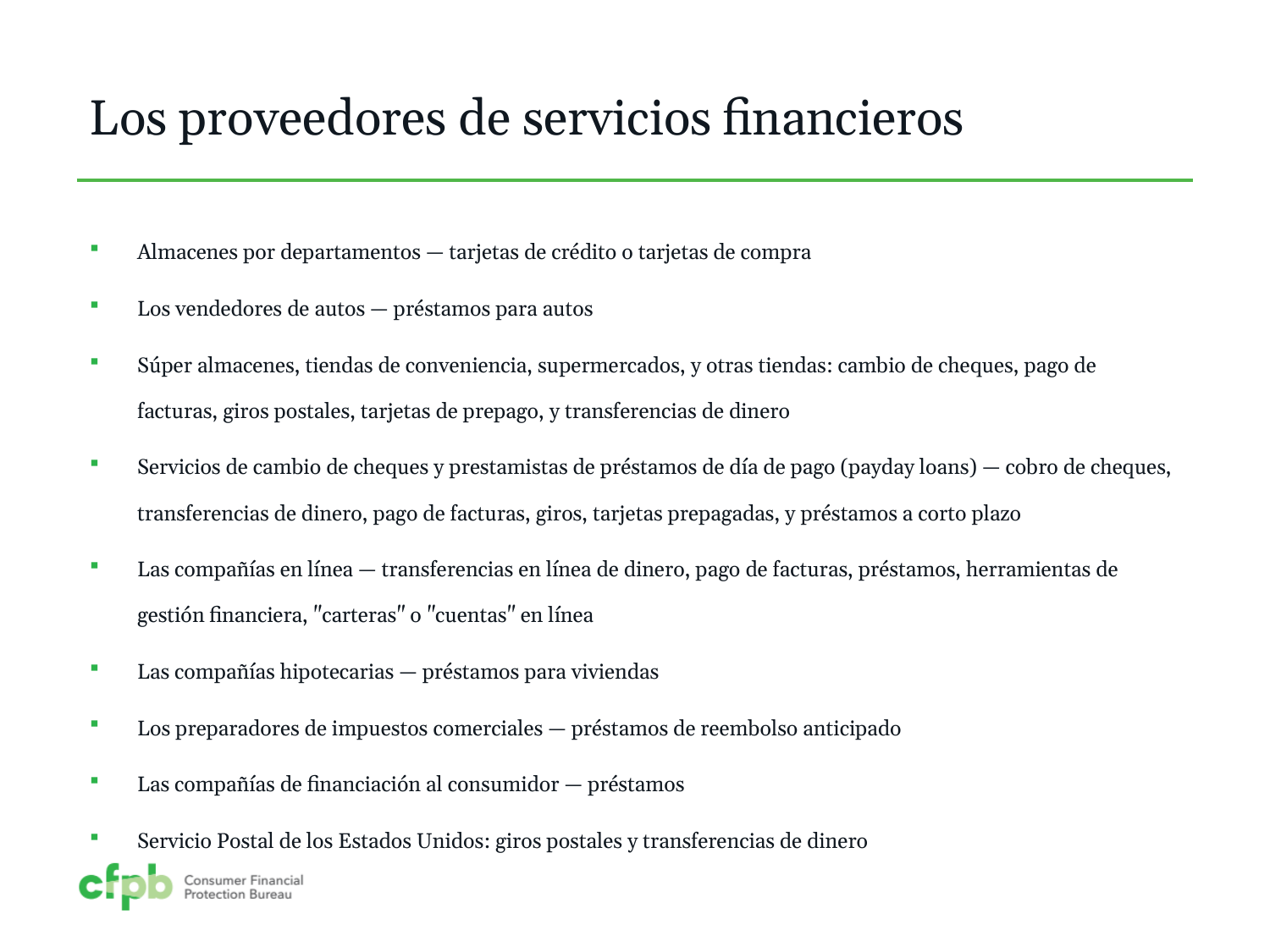

# Los proveedores de servicios financieros
Almacenes por departamentos — tarjetas de crédito o tarjetas de compra
Los vendedores de autos — préstamos para autos
Súper almacenes, tiendas de conveniencia, supermercados, y otras tiendas: cambio de cheques, pago de facturas, giros postales, tarjetas de prepago, y transferencias de dinero
Servicios de cambio de cheques y prestamistas de préstamos de día de pago (payday loans) — cobro de cheques, transferencias de dinero, pago de facturas, giros, tarjetas prepagadas, y préstamos a corto plazo
Las compañías en línea — transferencias en línea de dinero, pago de facturas, préstamos, herramientas de gestión financiera, "carteras" o "cuentas" en línea
Las compañías hipotecarias — préstamos para viviendas
Los preparadores de impuestos comerciales — préstamos de reembolso anticipado
Las compañías de financiación al consumidor — préstamos
Servicio Postal de los Estados Unidos: giros postales y transferencias de dinero